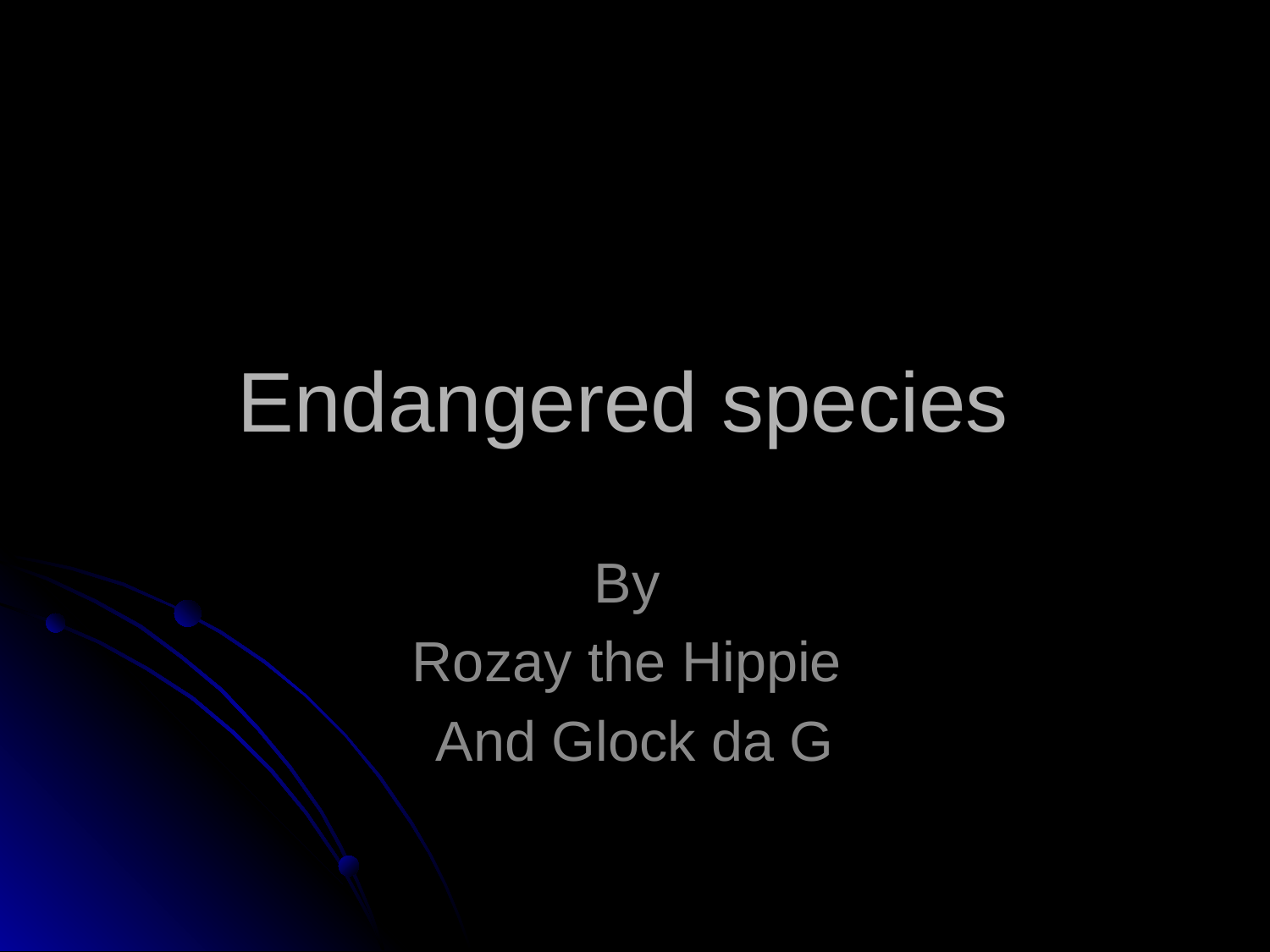

Endangered species
By
Rozay the Hippie
And Glock da G